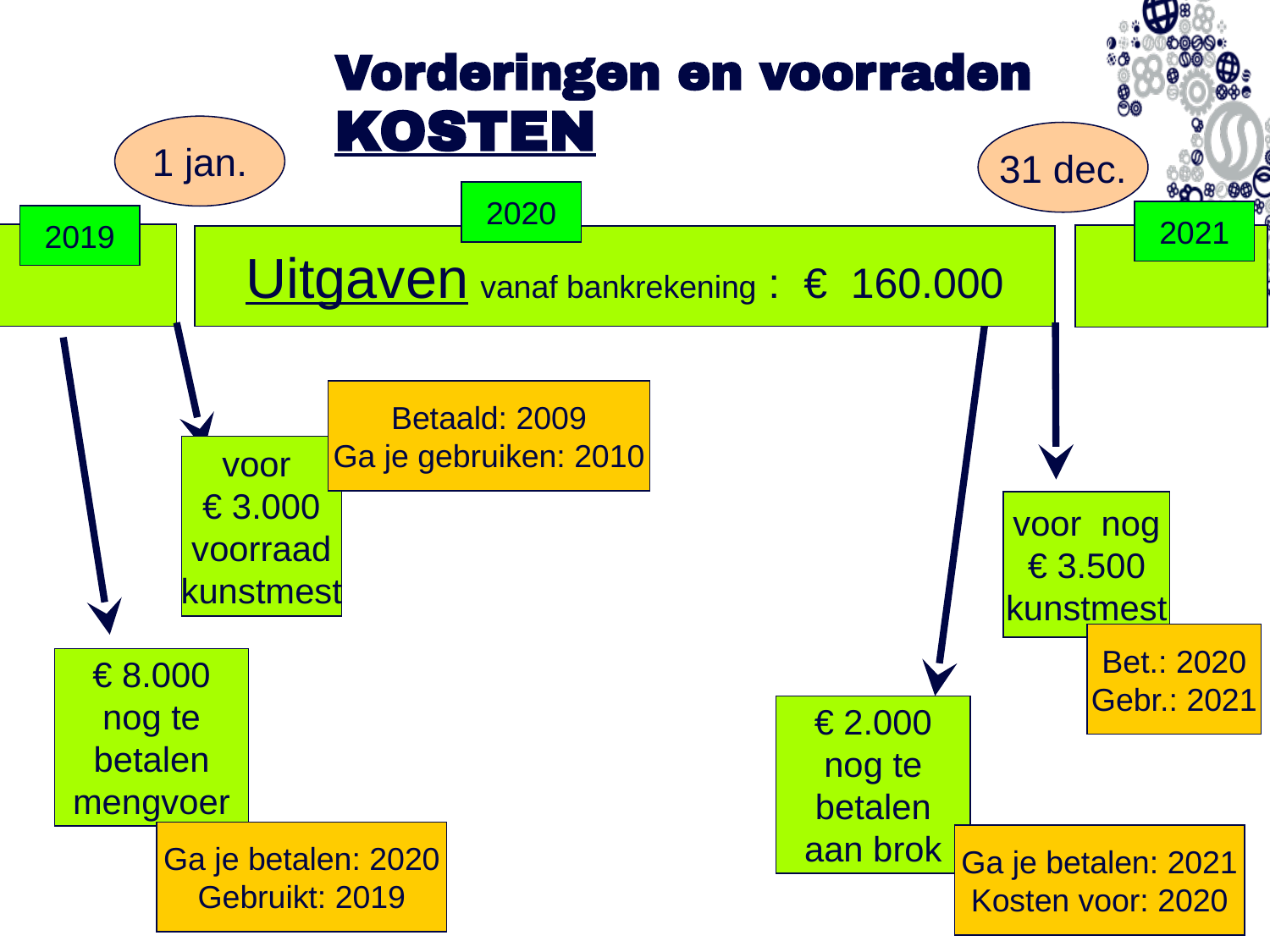

# Vorderingen en voorraden     KOSTEN
1 jan.
31 dec.
2020
2021
2019

Uitgaven vanaf bankrekening :  €  160.000

Betaald: 2009
Ga je gebruiken: 2010
voor
€ 3.000
voorraad
kunstmest
voor  nog
€ 3.500
kunstmest
Bet.: 2020
Gebr.: 2021
€ 8.000
nog te
betalen
mengvoer
€ 2.000
nog te
betalen
aan brok
Ga je betalen: 2020
Gebruikt: 2019
Ga je betalen: 2021
Kosten voor: 2020